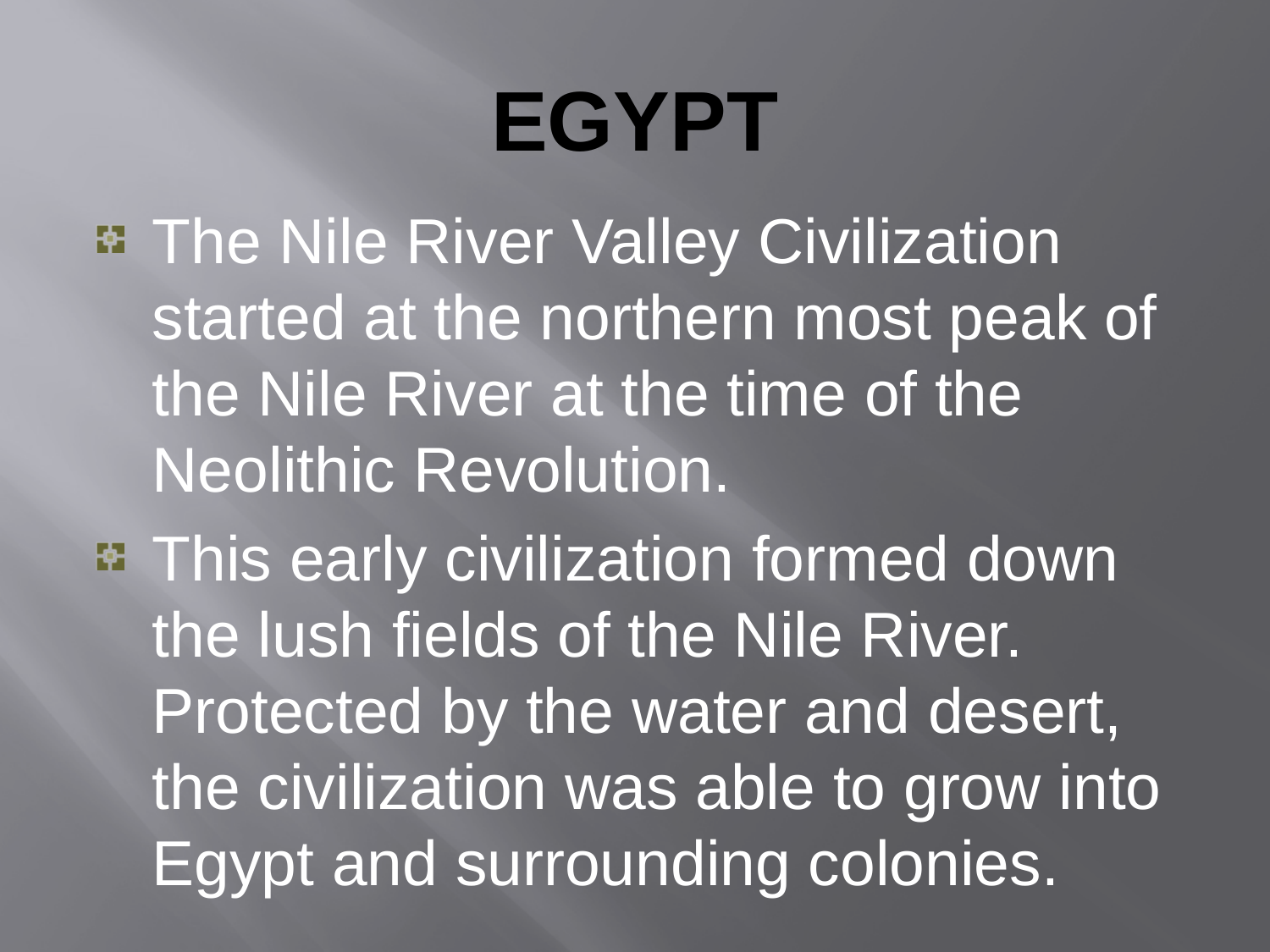

# EGYPT
The Nile River Valley Civilization started at the northern most peak of the Nile River at the time of the Neolithic Revolution.
This early civilization formed down the lush fields of the Nile River. Protected by the water and desert, the civilization was able to grow into Egypt and surrounding colonies.